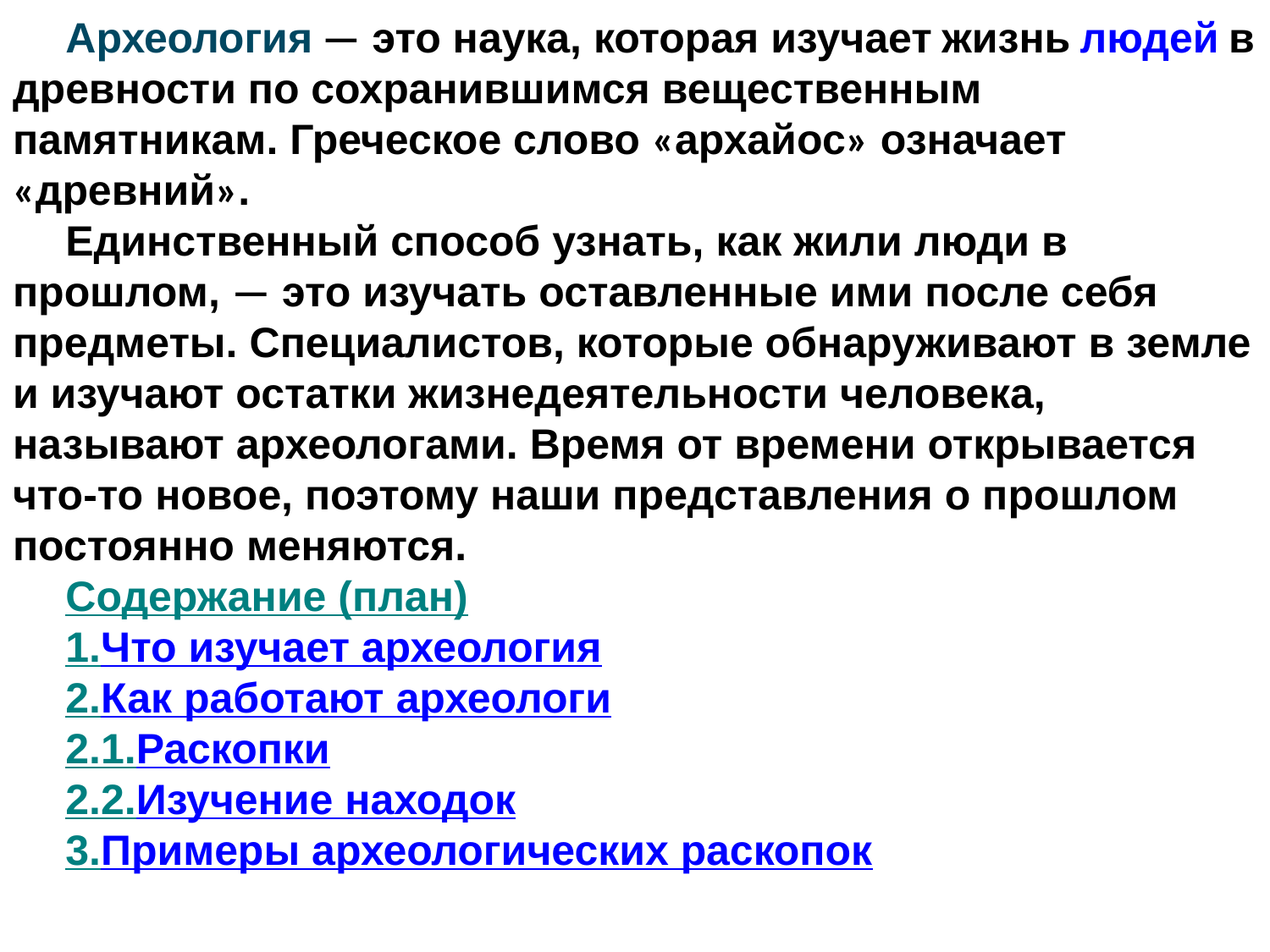

Археология — это наука, которая изучает жизнь людей в древности по сохранившимся вещественным памятникам. Греческое слово «архайос» означает «древний».
Единственный способ узнать, как жили люди в прошлом, — это изучать оставленные ими после себя предметы. Специалистов, которые обнаруживают в земле и изучают остатки жизнедеятельности человека, называют археологами. Время от времени открывается что-то новое, поэтому наши представления о прошлом постоянно меняются.
Содержание (план)
1.Что изучает археология
2.Как работают археологи
2.1.Раскопки
2.2.Изучение находок
3.Примеры археологических раскопок

|  |
| --- |